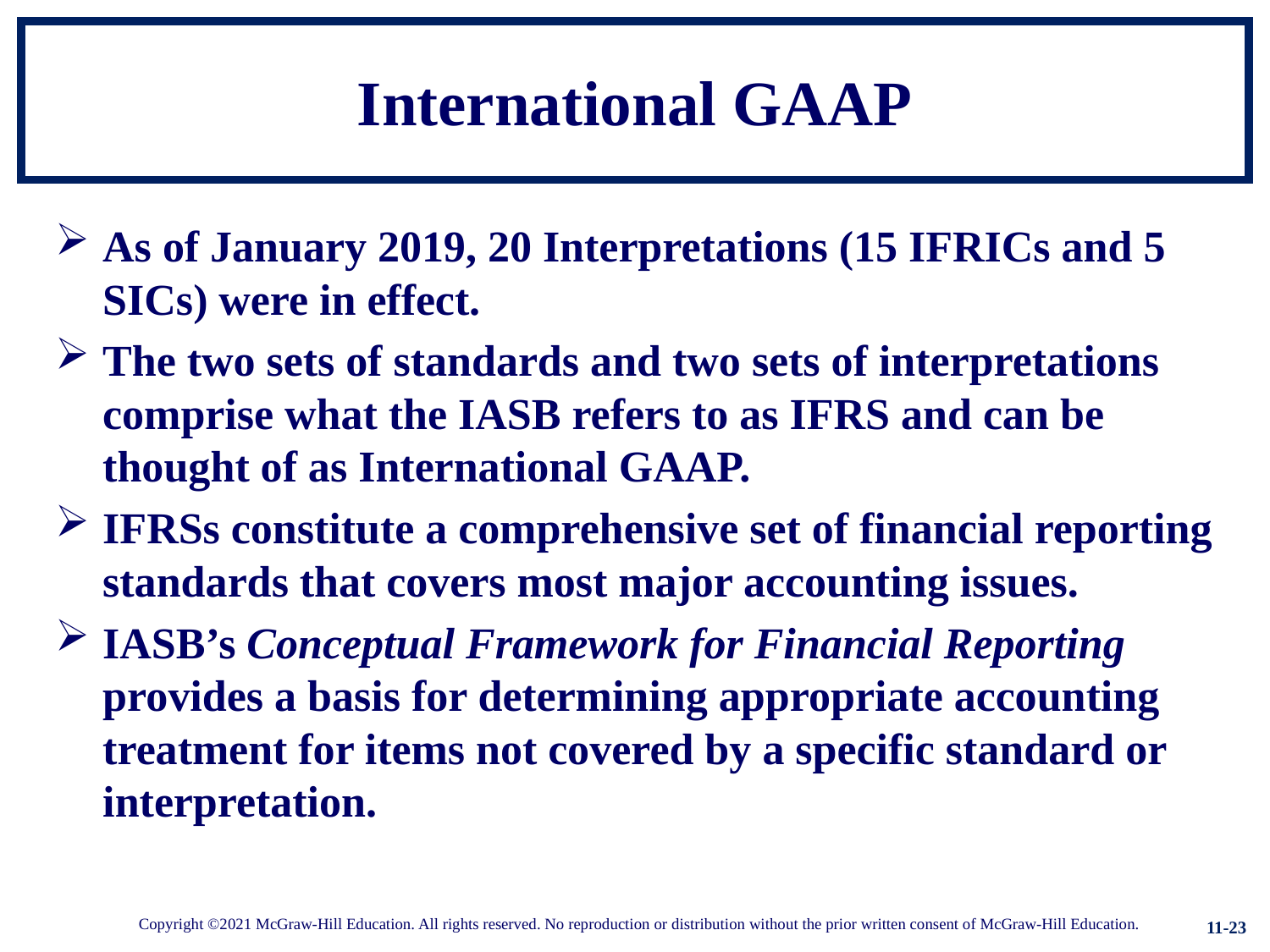

# International GAAP
As of January 2019, 20 Interpretations (15 IFRICs and 5 SICs) were in effect.
The two sets of standards and two sets of interpretations comprise what the IASB refers to as IFRS and can be thought of as International GAAP.
IFRSs constitute a comprehensive set of financial reporting standards that covers most major accounting issues.
IASB’s Conceptual Framework for Financial Reporting provides a basis for determining appropriate accounting treatment for items not covered by a specific standard or interpretation.
11-23
Copyright ©2021 McGraw-Hill Education. All rights reserved. No reproduction or distribution without the prior written consent of McGraw-Hill Education.